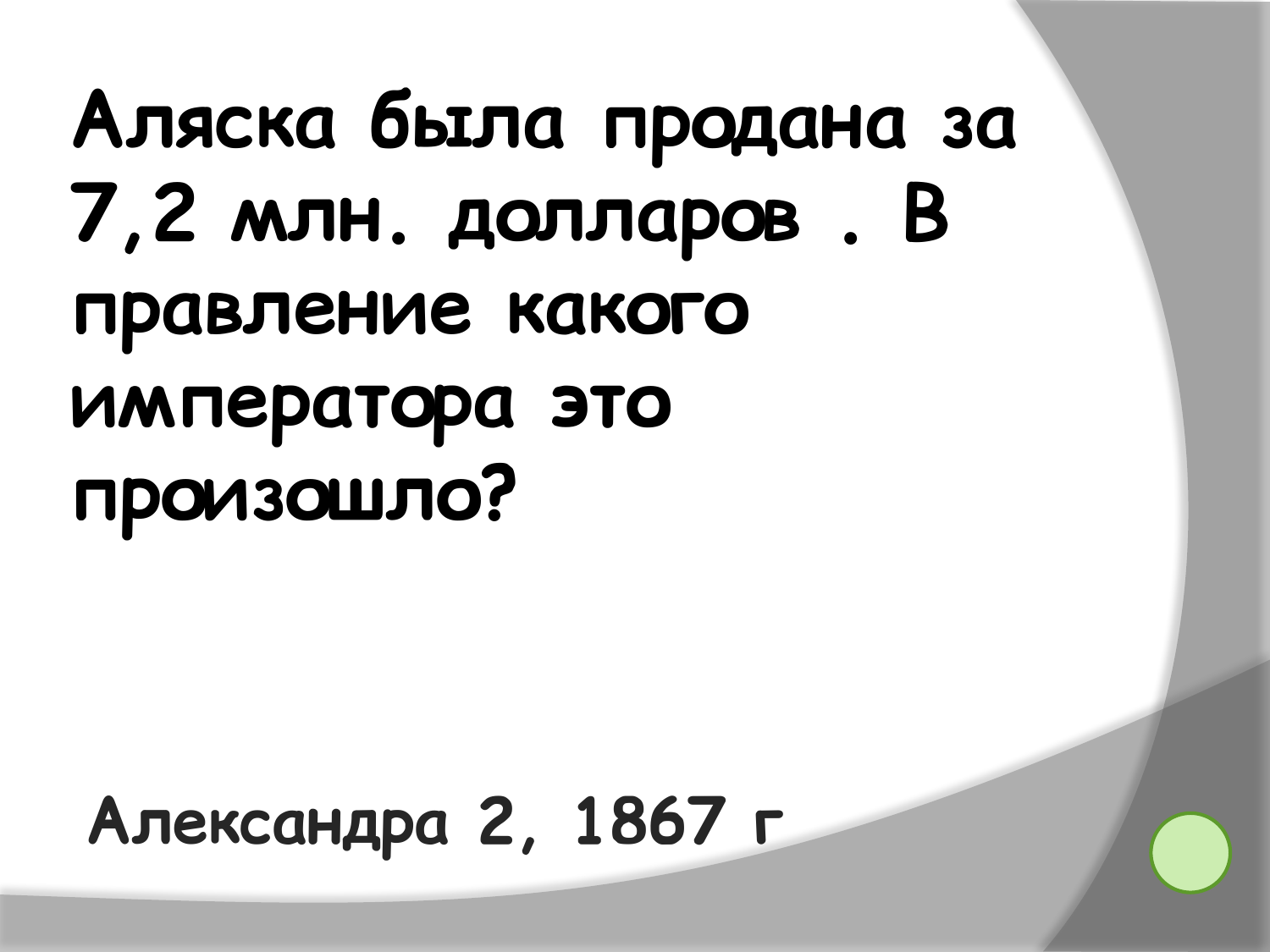

# Аляска была продана за 7,2 млн. долларов . В правление какого императора это произошло?а
Александра 2, 1867 г